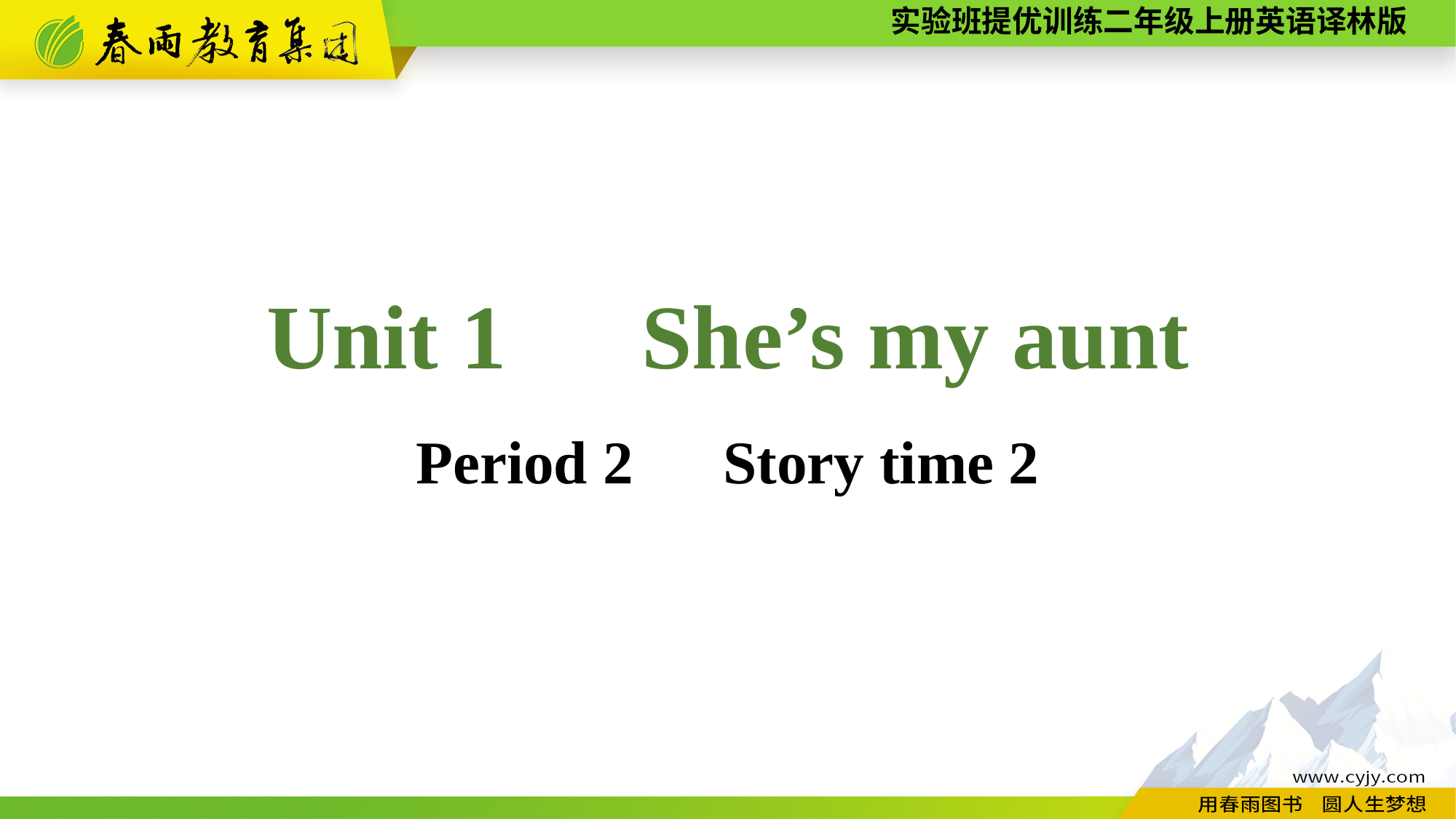

Unit 1　She’s my aunt
Period 2　Story time 2